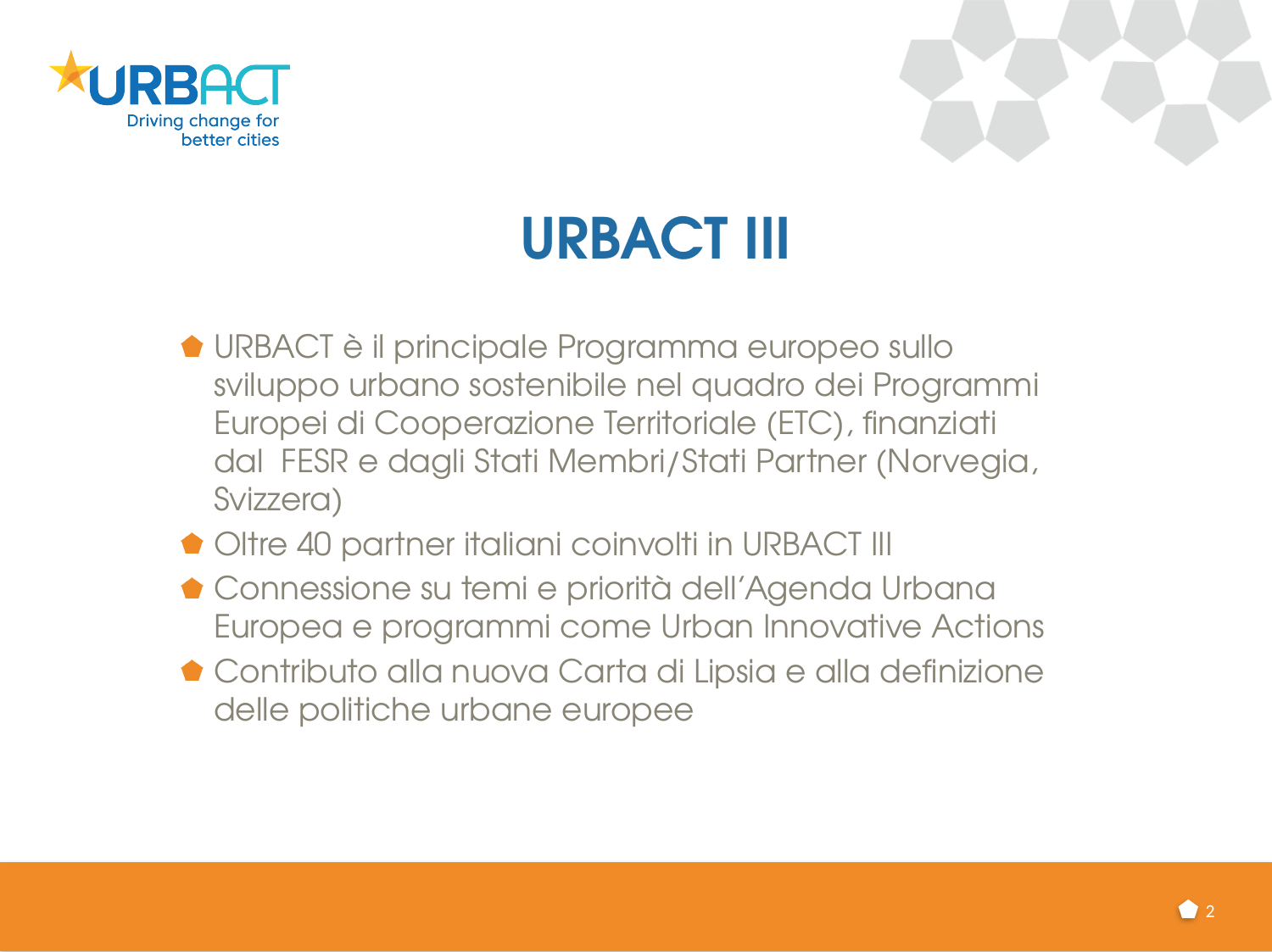

URBACT III
URBACT è il principale Programma europeo sullo sviluppo urbano sostenibile nel quadro dei Programmi Europei di Cooperazione Territoriale (ETC), finanziati dal  FESR e dagli Stati Membri/Stati Partner (Norvegia, Svizzera)
Oltre 40 partner italiani coinvolti in URBACT III
Connessione su temi e priorità dell’Agenda Urbana Europea e programmi come Urban Innovative Actions
Contributo alla nuova Carta di Lipsia e alla definizione delle politiche urbane europee
2